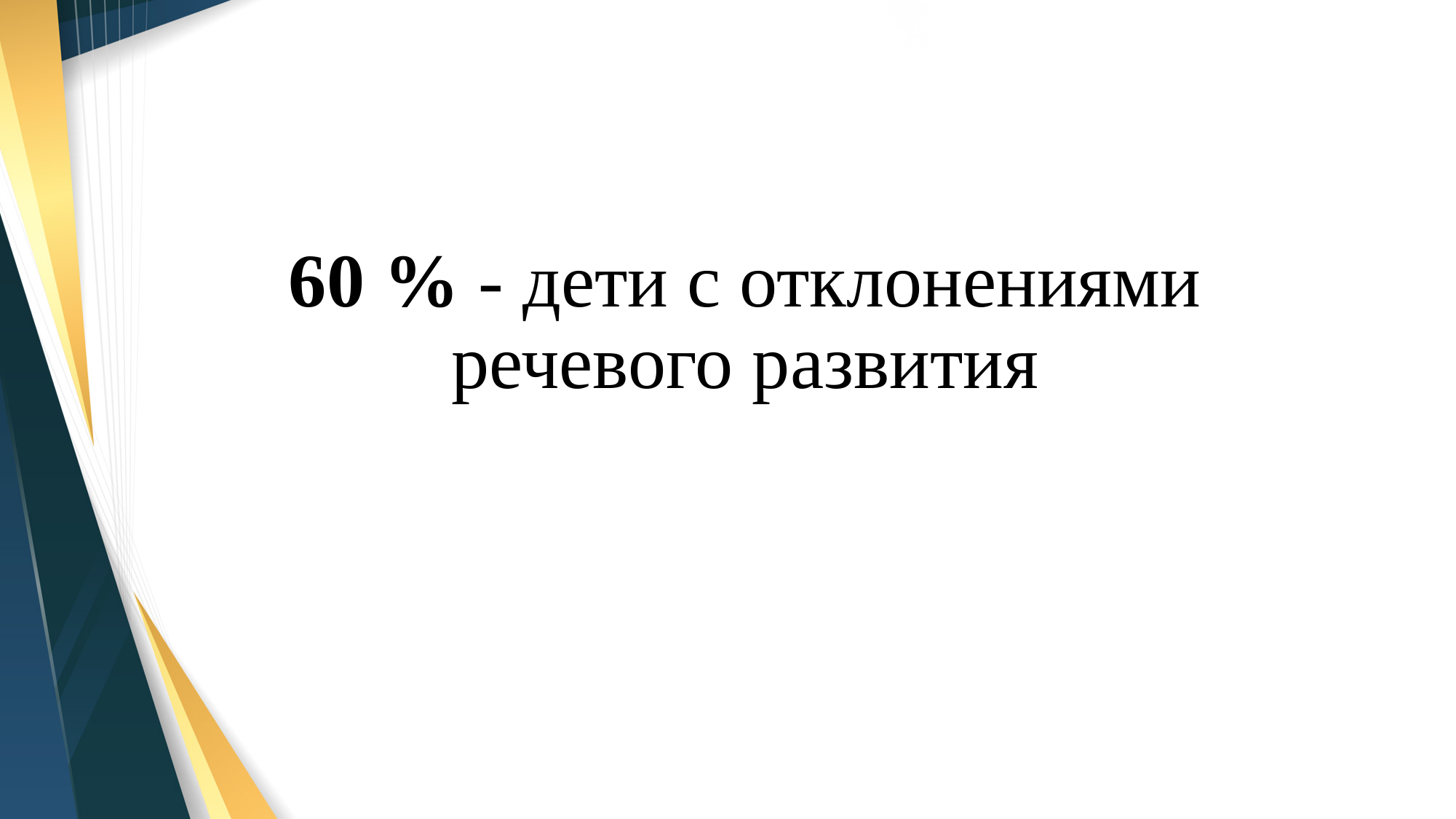

# 60 % - дети с отклонениями речевого развития